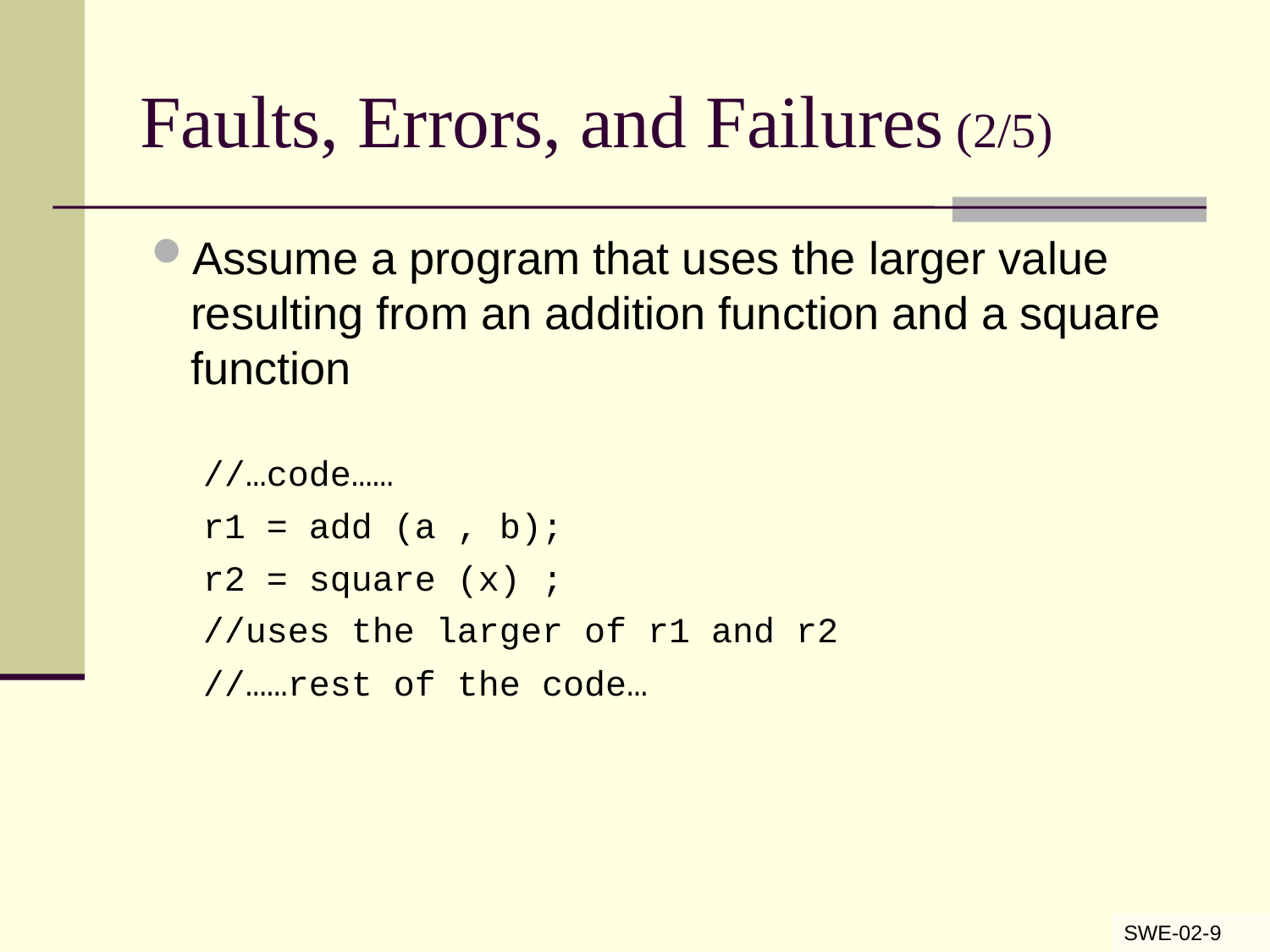

# Faults, Errors, and Failures (2/5)
Assume a program that uses the larger value resulting from an addition function and a square function
//…code……
r1 = add (a , b);
r2 = square (x) ;
//uses the larger of r1 and r2
//……rest of the code…